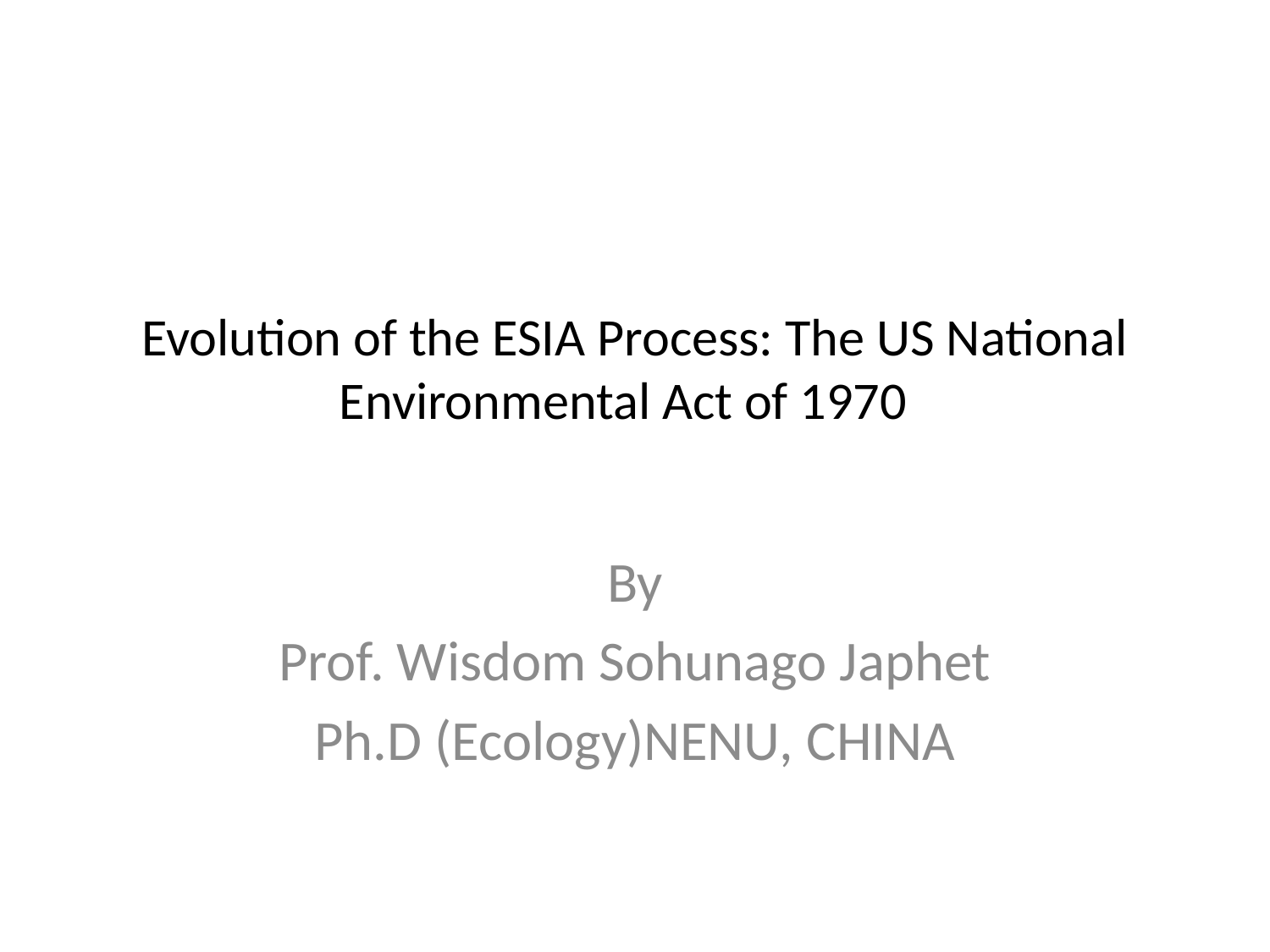

# Evolution of the ESIA Process: The US National Environmental Act of 1970
By
Prof. Wisdom Sohunago Japhet
Ph.D (Ecology)NENU, CHINA